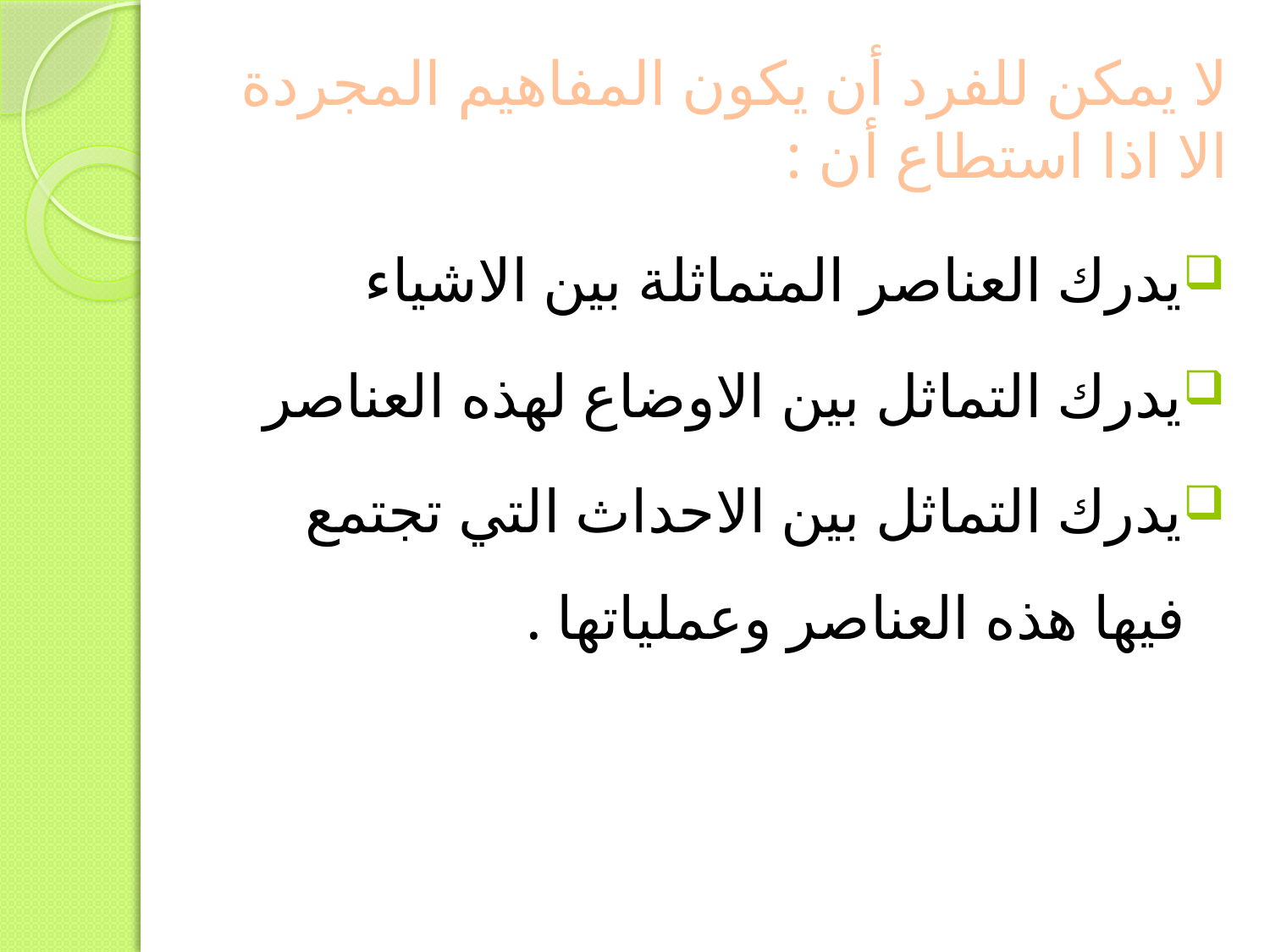

# لا يمكن للفرد أن يكون المفاهيم المجردة الا اذا استطاع أن :
يدرك العناصر المتماثلة بين الاشياء
يدرك التماثل بين الاوضاع لهذه العناصر
يدرك التماثل بين الاحداث التي تجتمع فيها هذه العناصر وعملياتها .